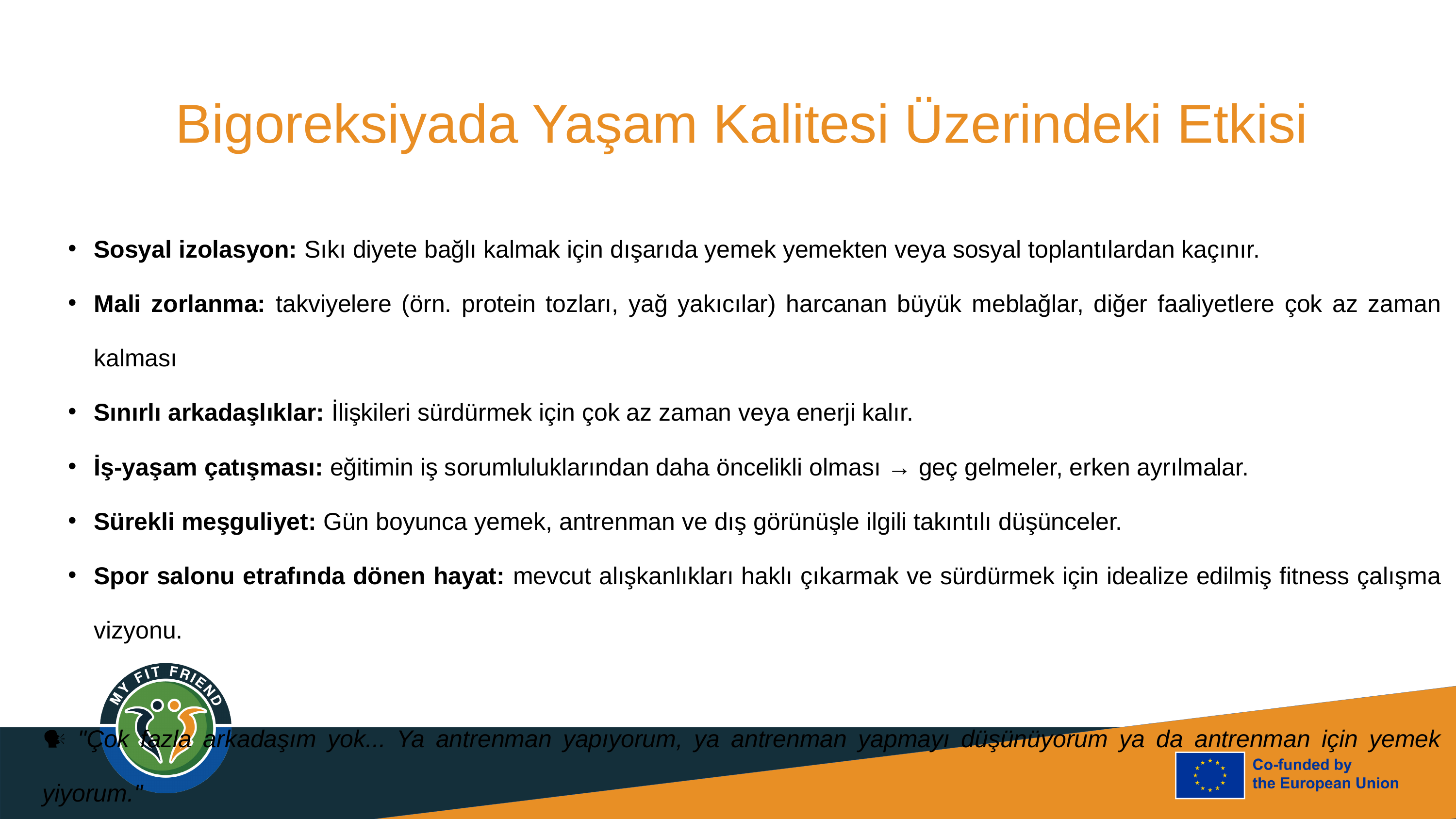

Bigoreksiyada Yaşam Kalitesi Üzerindeki Etkisi

Sosyal izolasyon: Sıkı diyete bağlı kalmak için dışarıda yemek yemekten veya sosyal toplantılardan kaçınır.
Mali zorlanma: takviyelere (örn. protein tozları, yağ yakıcılar) harcanan büyük meblağlar, diğer faaliyetlere çok az zaman kalması
Sınırlı arkadaşlıklar: İlişkileri sürdürmek için çok az zaman veya enerji kalır.
İş-yaşam çatışması: eğitimin iş sorumluluklarından daha öncelikli olması → geç gelmeler, erken ayrılmalar.
Sürekli meşguliyet: Gün boyunca yemek, antrenman ve dış görünüşle ilgili takıntılı düşünceler.
Spor salonu etrafında dönen hayat: mevcut alışkanlıkları haklı çıkarmak ve sürdürmek için idealize edilmiş fitness çalışma vizyonu.

🗣 "Çok fazla arkadaşım yok... Ya antrenman yapıyorum, ya antrenman yapmayı düşünüyorum ya da antrenman için yemek yiyorum."